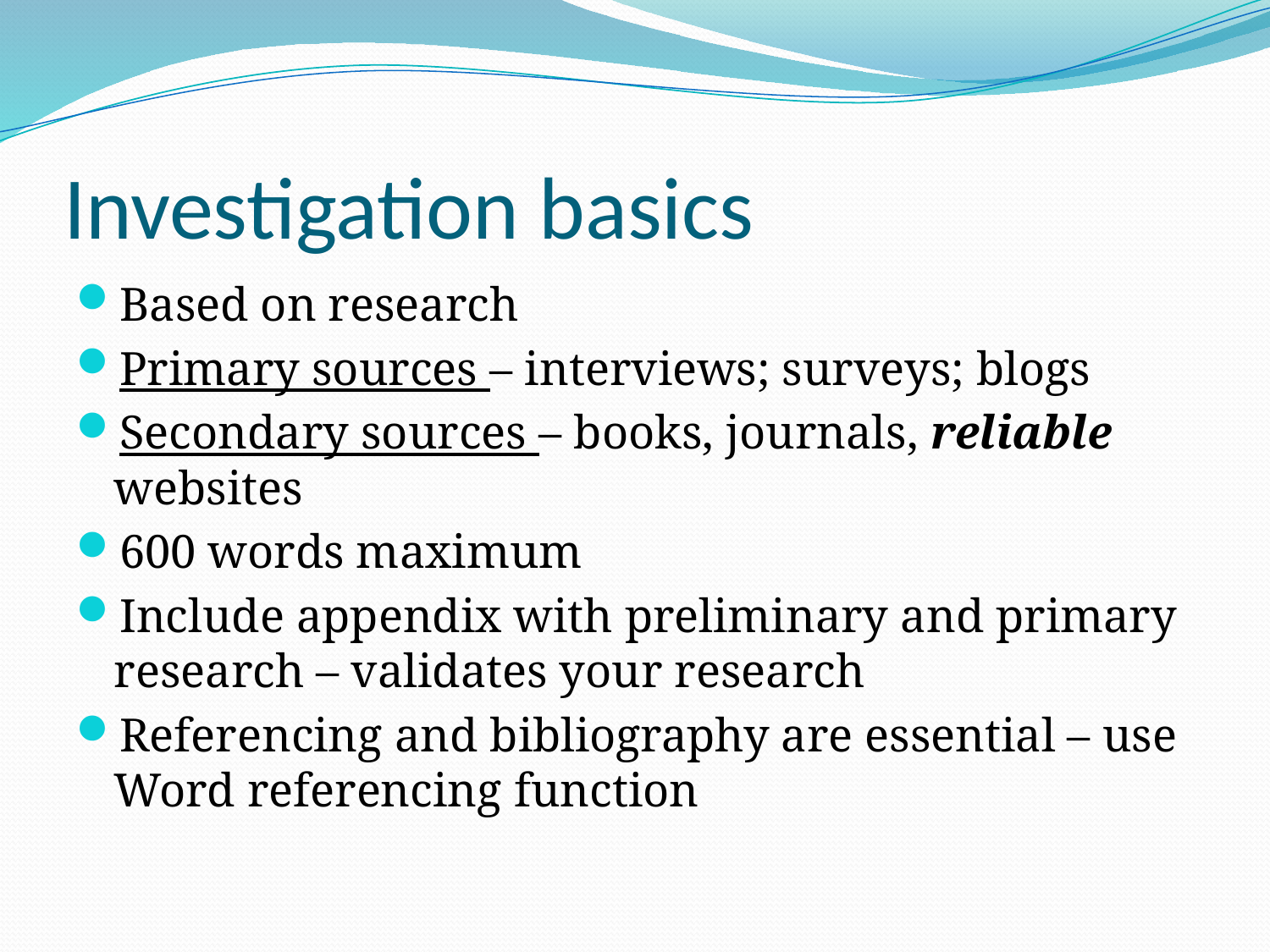

# Investigation basics
Based on research
Primary sources – interviews; surveys; blogs
Secondary sources – books, journals, reliable websites
600 words maximum
Include appendix with preliminary and primary research – validates your research
Referencing and bibliography are essential – use Word referencing function